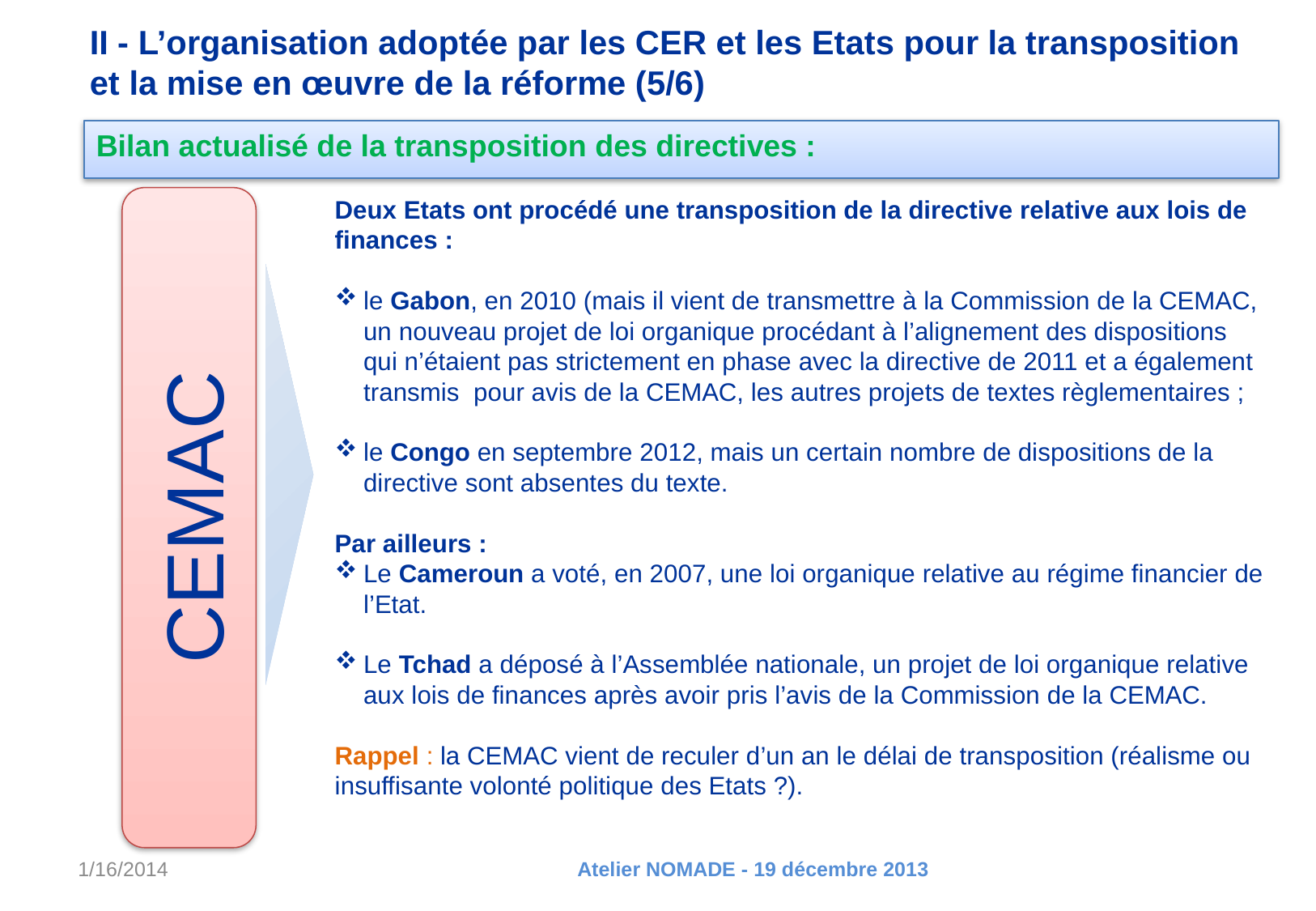

II - L’organisation adoptée par les CER et les Etats pour la transposition et la mise en œuvre de la réforme (5/6)
Bilan actualisé de la transposition des directives :

CEMAC
Deux Etats ont procédé une transposition de la directive relative aux lois de finances :

le Gabon, en 2010 (mais il vient de transmettre à la Commission de la CEMAC, un nouveau projet de loi organique procédant à l’alignement des dispositions qui n’étaient pas strictement en phase avec la directive de 2011 et a également transmis  pour avis de la CEMAC, les autres projets de textes règlementaires ;

le Congo en septembre 2012, mais un certain nombre de dispositions de la directive sont absentes du texte.

Par ailleurs :
Le Cameroun a voté, en 2007, une loi organique relative au régime financier de l’Etat.

Le Tchad a déposé à l’Assemblée nationale, un projet de loi organique relative aux lois de finances après avoir pris l’avis de la Commission de la CEMAC.

Rappel : la CEMAC vient de reculer d’un an le délai de transposition (réalisme ou insuffisante volonté politique des Etats ?).

Atelier NOMADE - 19 décembre 2013
1/16/2014
19